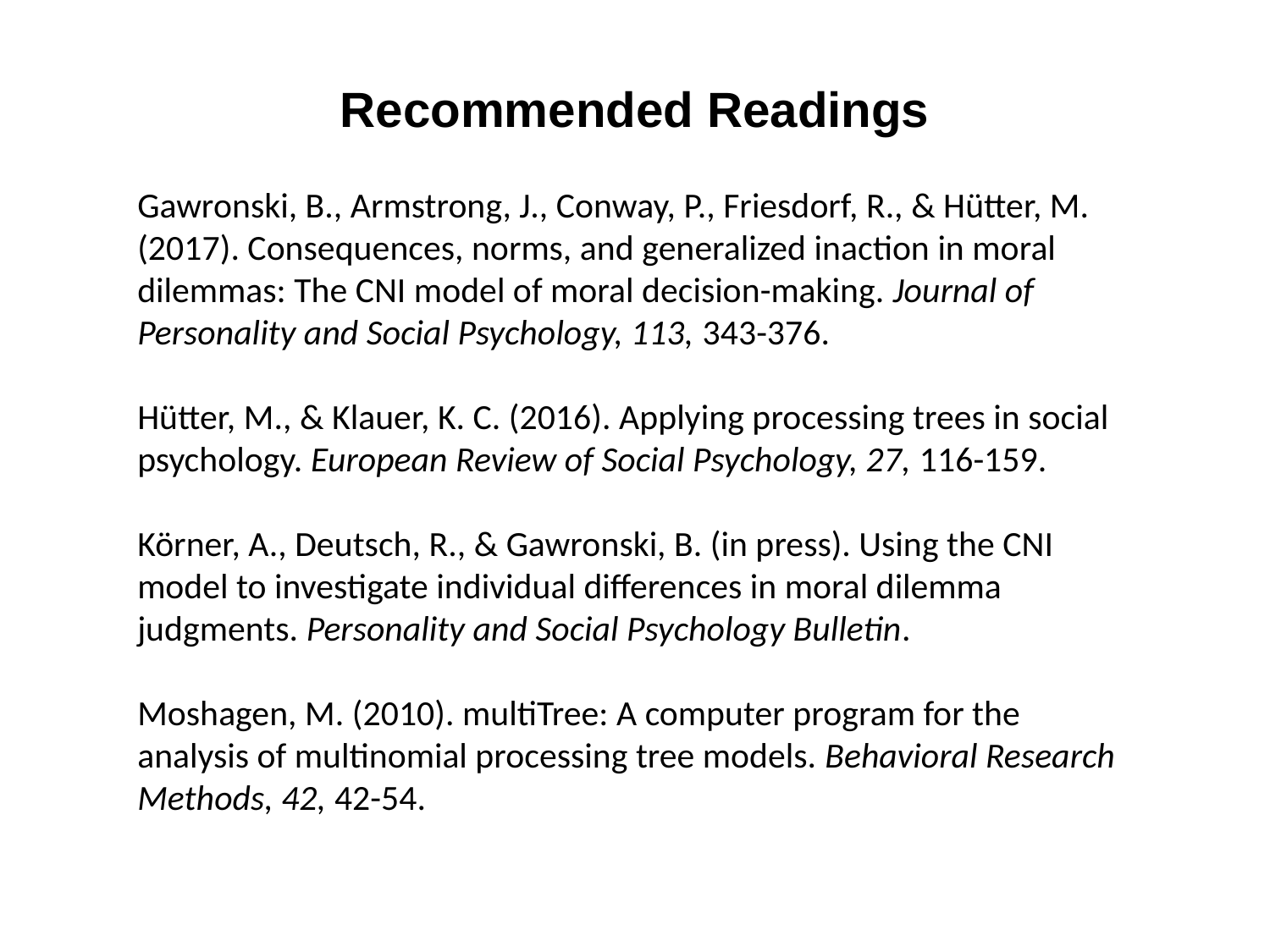

Recommended Readings
Gawronski, B., Armstrong, J., Conway, P., Friesdorf, R., & Hütter, M. (2017). Consequences, norms, and generalized inaction in moral dilemmas: The CNI model of moral decision-making. Journal of Personality and Social Psychology, 113, 343-376.

Hütter, M., & Klauer, K. C. (2016). Applying processing trees in social psychology. European Review of Social Psychology, 27, 116-159.

Körner, A., Deutsch, R., & Gawronski, B. (in press). Using the CNI model to investigate individual differences in moral dilemma judgments. Personality and Social Psychology Bulletin.

Moshagen, M. (2010). multiTree: A computer program for the analysis of multinomial processing tree models. Behavioral Research Methods, 42, 42-54.